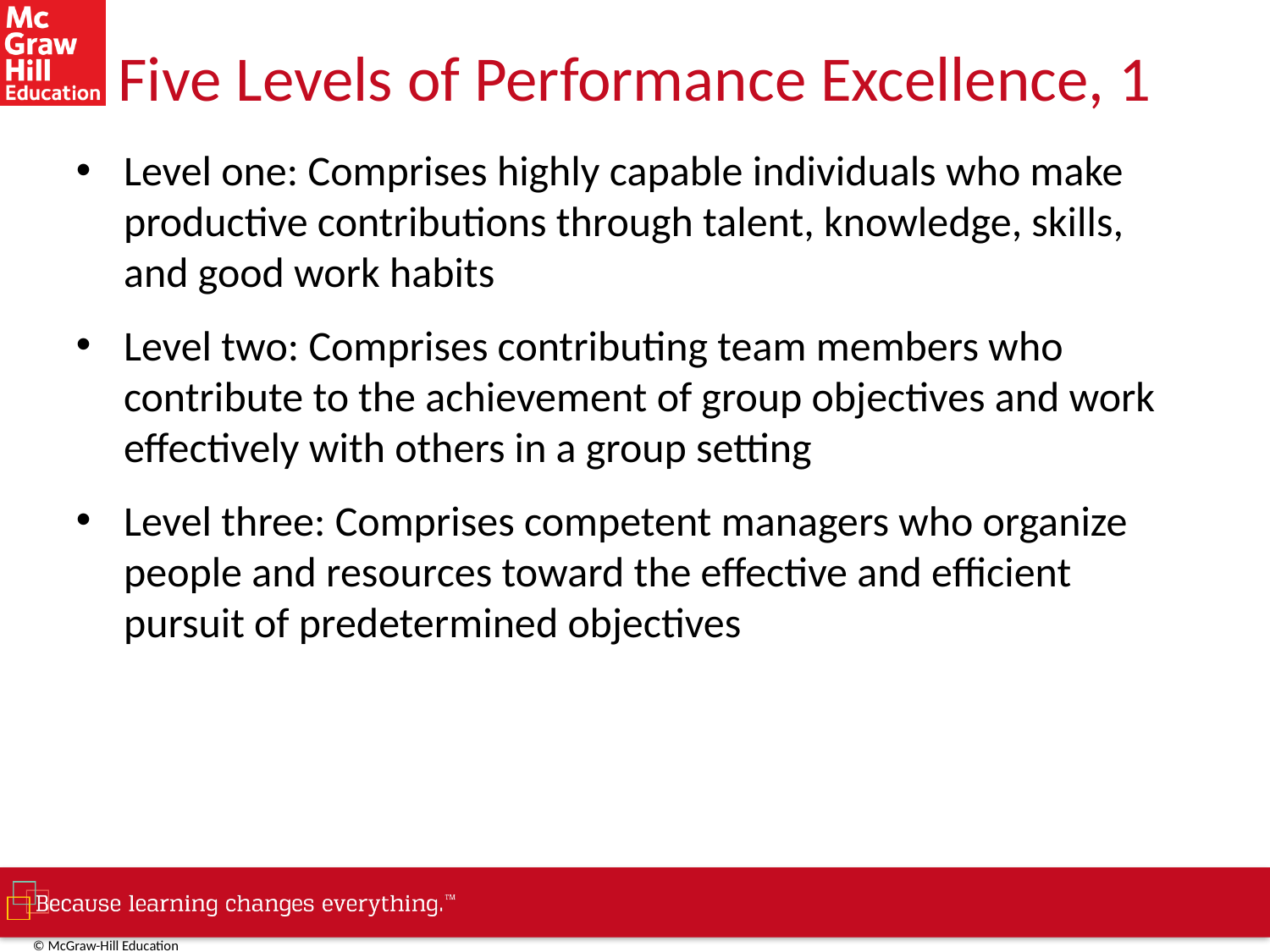

# Five Levels of Performance Excellence, 1
Level one: Comprises highly capable individuals who make productive contributions through talent, knowledge, skills, and good work habits
Level two: Comprises contributing team members who contribute to the achievement of group objectives and work effectively with others in a group setting
Level three: Comprises competent managers who organize people and resources toward the effective and efficient pursuit of predetermined objectives